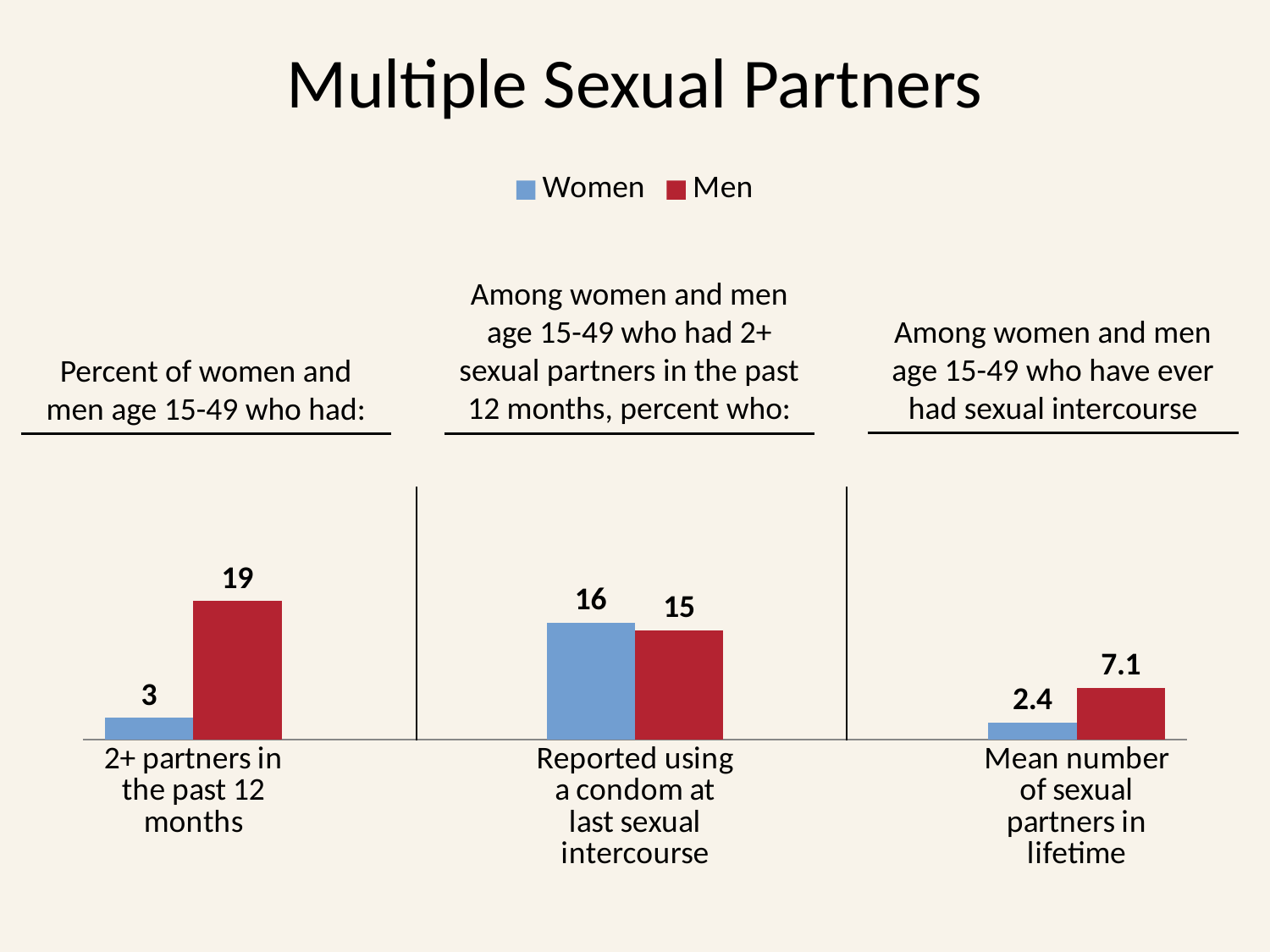

# Multiple Sexual Partners

### Chart

| Category | Women | Men |
|---|---|---|
| 2+ partners in the past 12 months | 3.0 | 19.0 |
|  | None | None |
| Reported using a condom at last sexual intercourse | 16.0 | 15.0 |
|  | None | None |
| Mean number of sexual partners in lifetime | 2.4 | 7.1 |
Among women and men age 15-49 who had 2+ sexual partners in the past 12 months, percent who:
Among women and men age 15-49 who have ever had sexual intercourse
Percent of women and men age 15-49 who had: